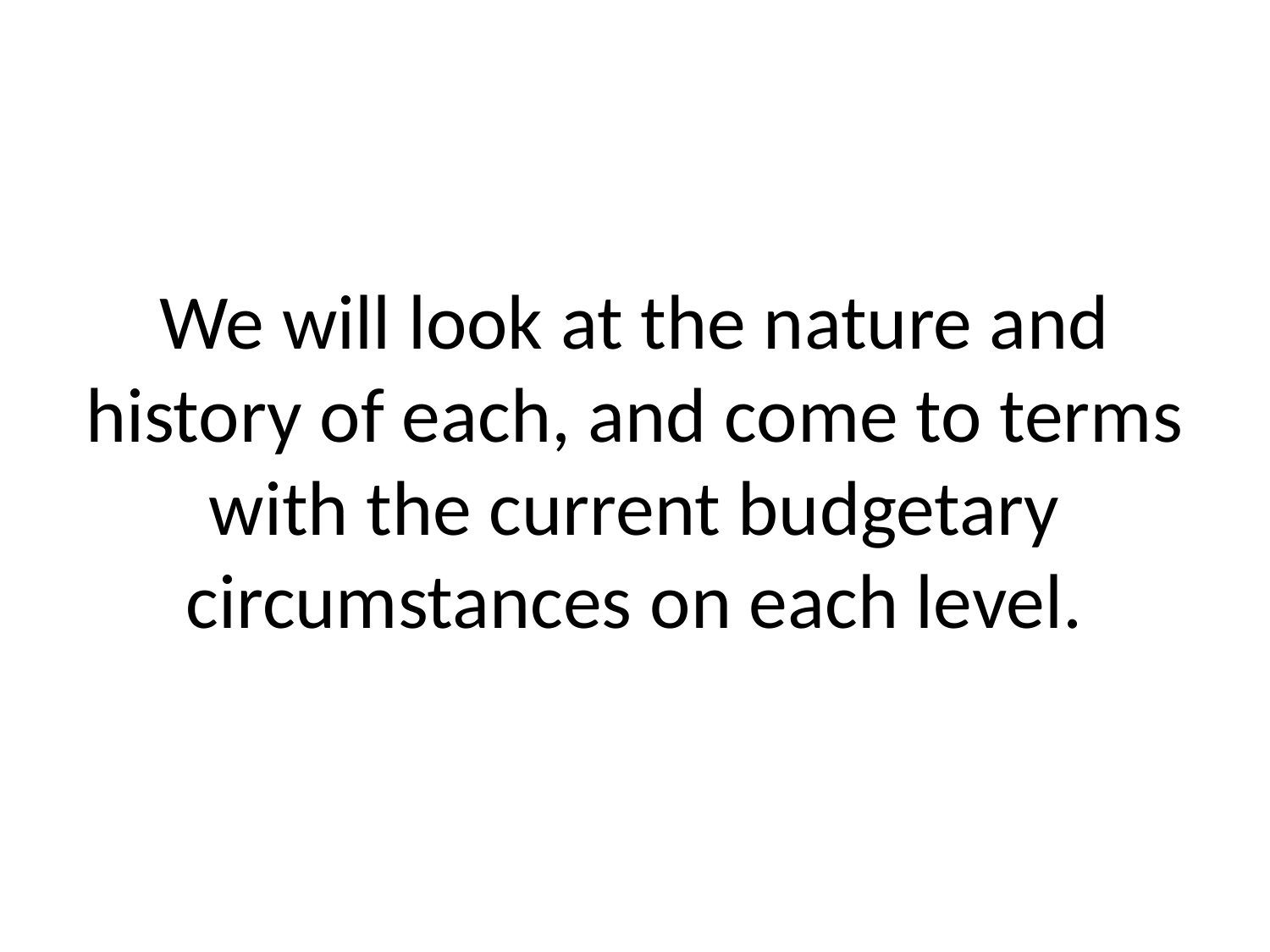

# We will look at the nature and history of each, and come to terms with the current budgetary circumstances on each level.